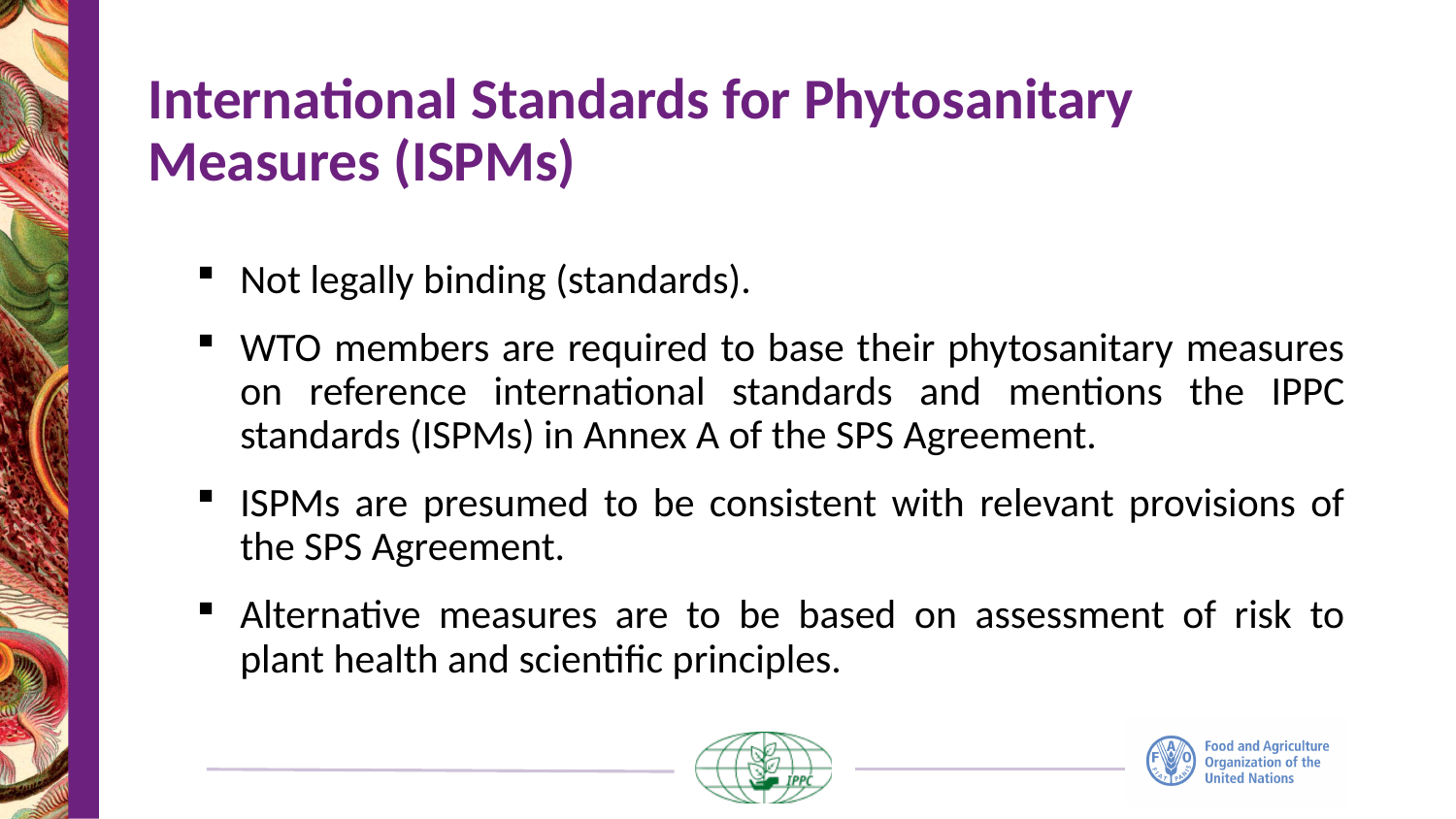

# International Standards for Phytosanitary Measures (ISPMs)
Not legally binding (standards).
WTO members are required to base their phytosanitary measures on reference international standards and mentions the IPPC standards (ISPMs) in Annex A of the SPS Agreement.
ISPMs are presumed to be consistent with relevant provisions of the SPS Agreement.
Alternative measures are to be based on assessment of risk to plant health and scientific principles.